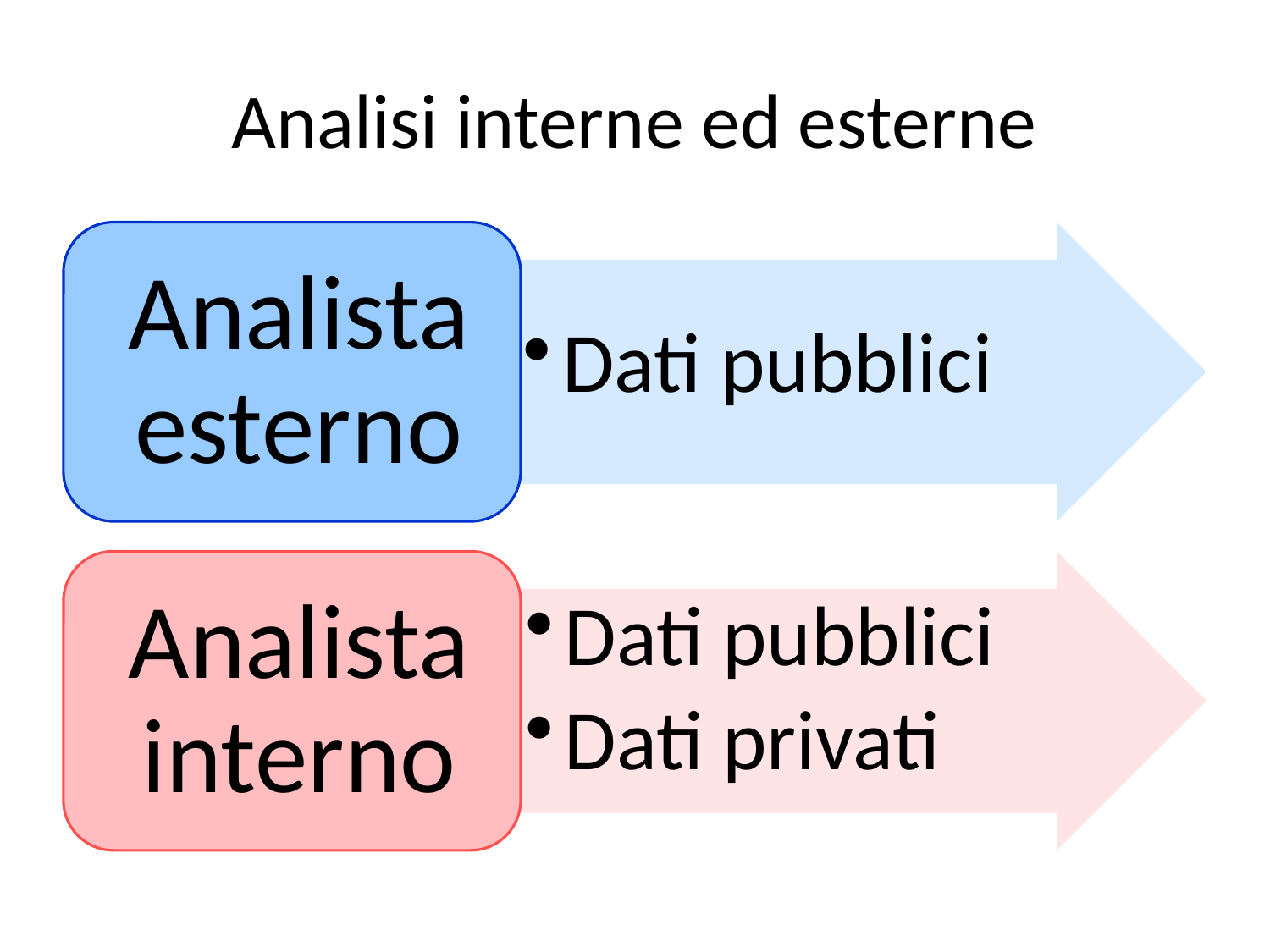

# Analisi interne ed esterne

Dati pubblici
Analista esterno
Dati pubblici
Dati privati
Analista interno